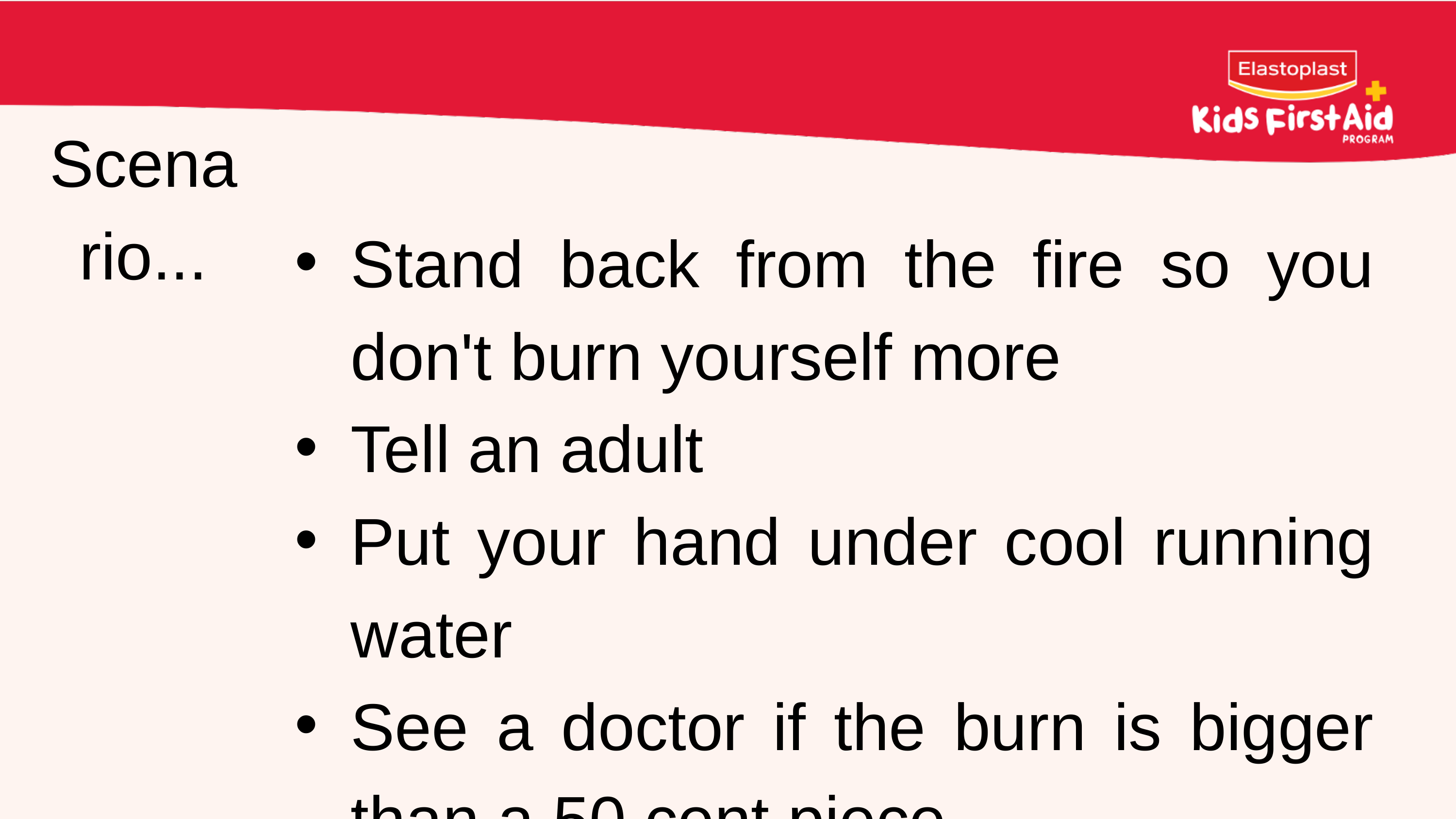

Scenario...
Stand back from the fire so you don't burn yourself more
Tell an adult
Put your hand under cool running water
See a doctor if the burn is bigger than a 50 cent piece

26